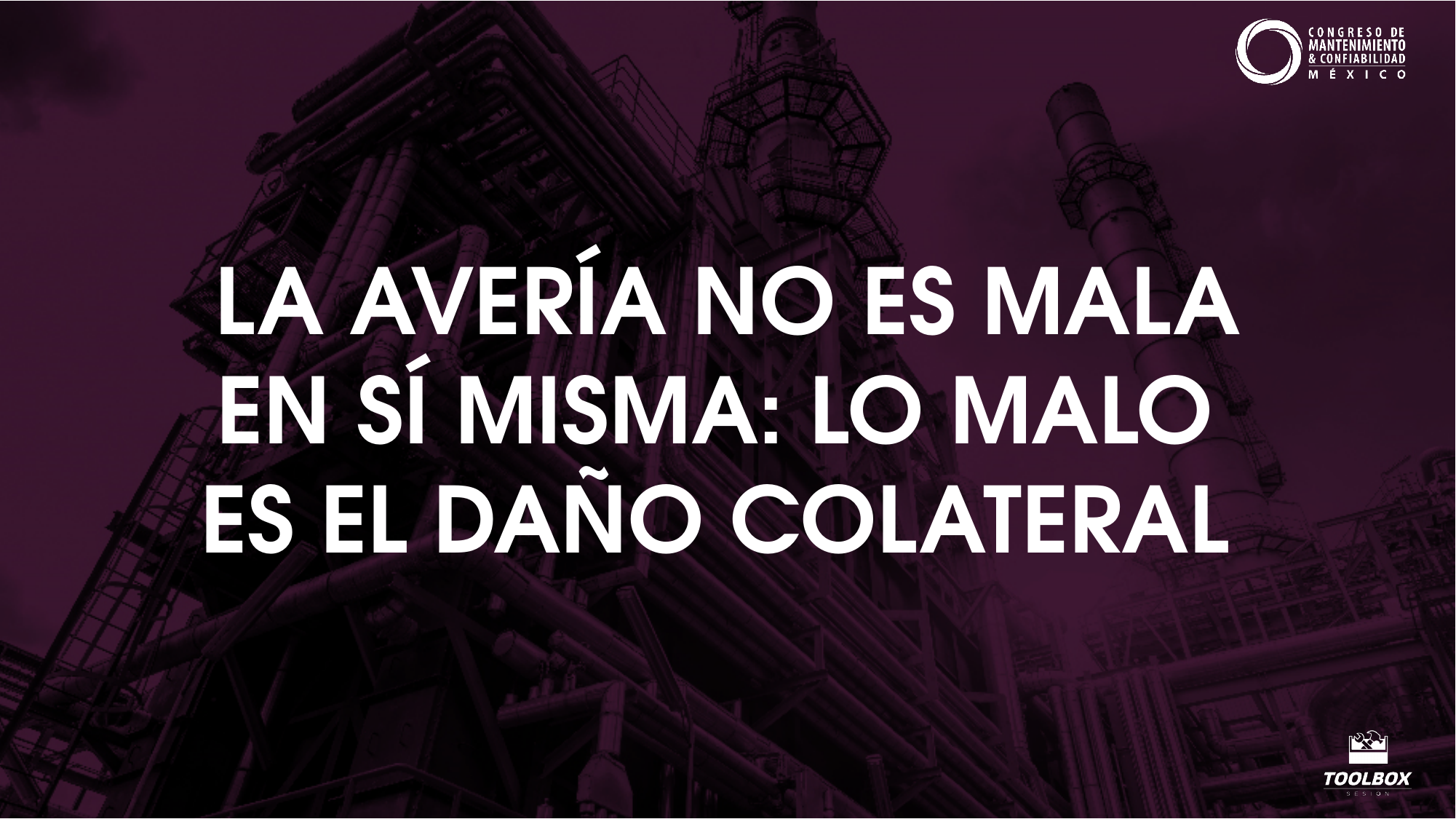

LA AVERÍA NO ES MALA EN SÍ MISMA: LO MALO
ES EL DAÑO COLATERAL